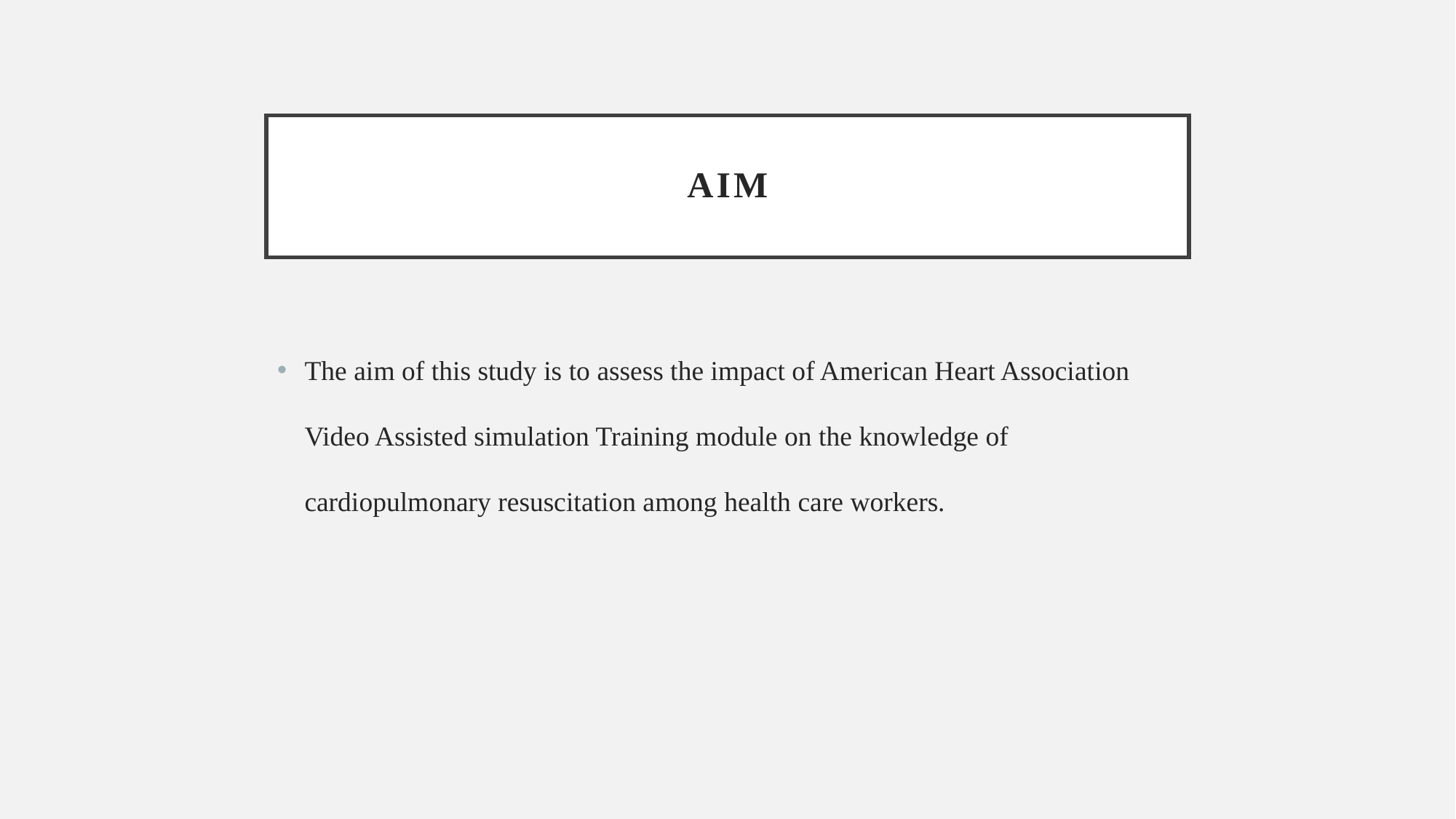

# AIM
The aim of this study is to assess the impact of American Heart Association Video Assisted simulation Training module on the knowledge of cardiopulmonary resuscitation among health care workers.